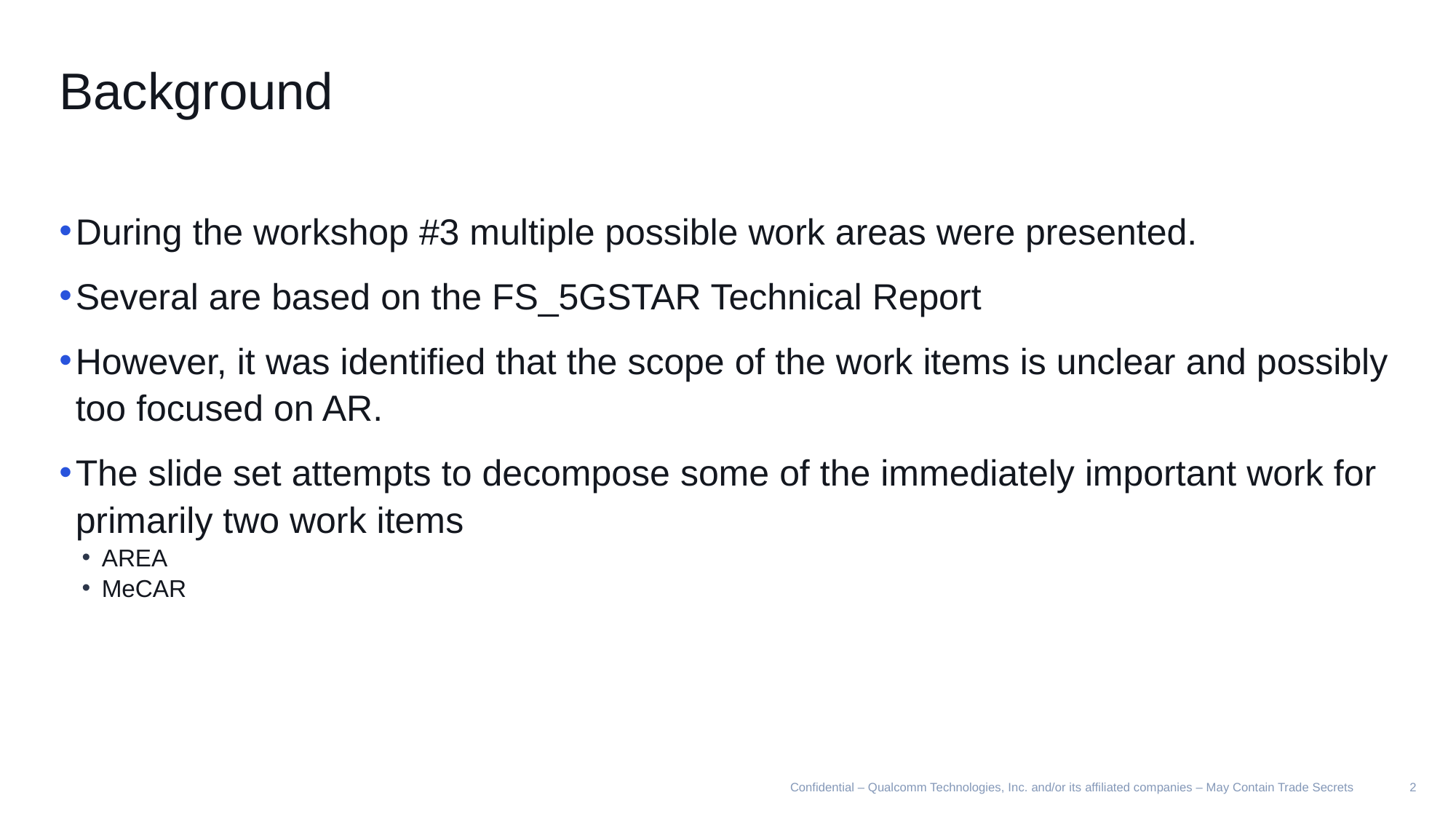

# Background

During the workshop #3 multiple possible work areas were presented.
Several are based on the FS_5GSTAR Technical Report
However, it was identified that the scope of the work items is unclear and possibly too focused on AR.
The slide set attempts to decompose some of the immediately important work for primarily two work items
AREA
MeCAR